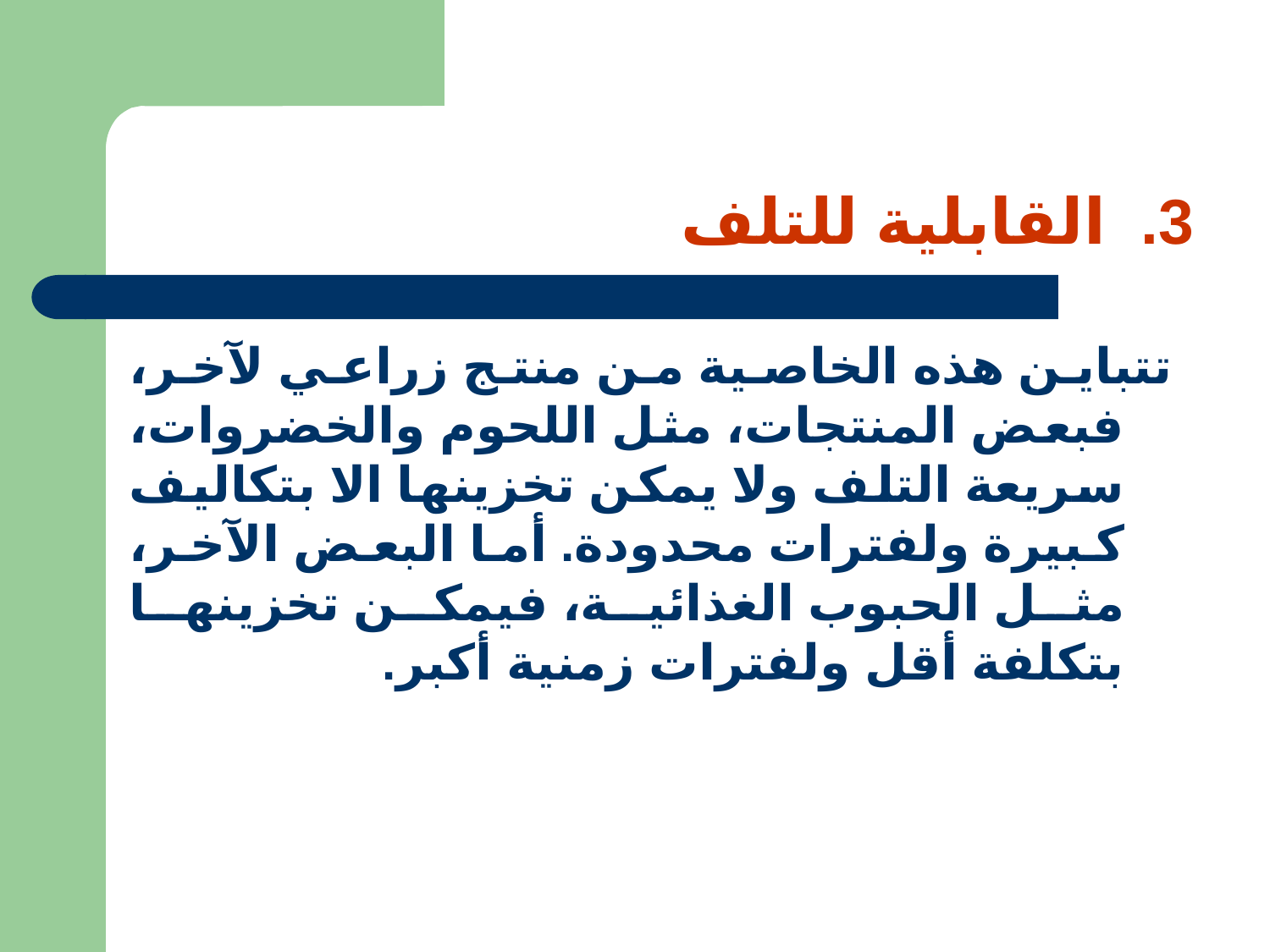

# 3.  القابلية للتلف
	تتباين هذه الخاصية من منتج زراعي لآخر، فبعض المنتجات، مثل اللحوم والخضروات، سريعة التلف ولا يمكن تخزينها الا بتكاليف كبيرة ولفترات محدودة. أما البعض الآخر، مثل الحبوب الغذائية، فيمكن تخزينها بتكلفة أقل ولفترات زمنية أكبر.